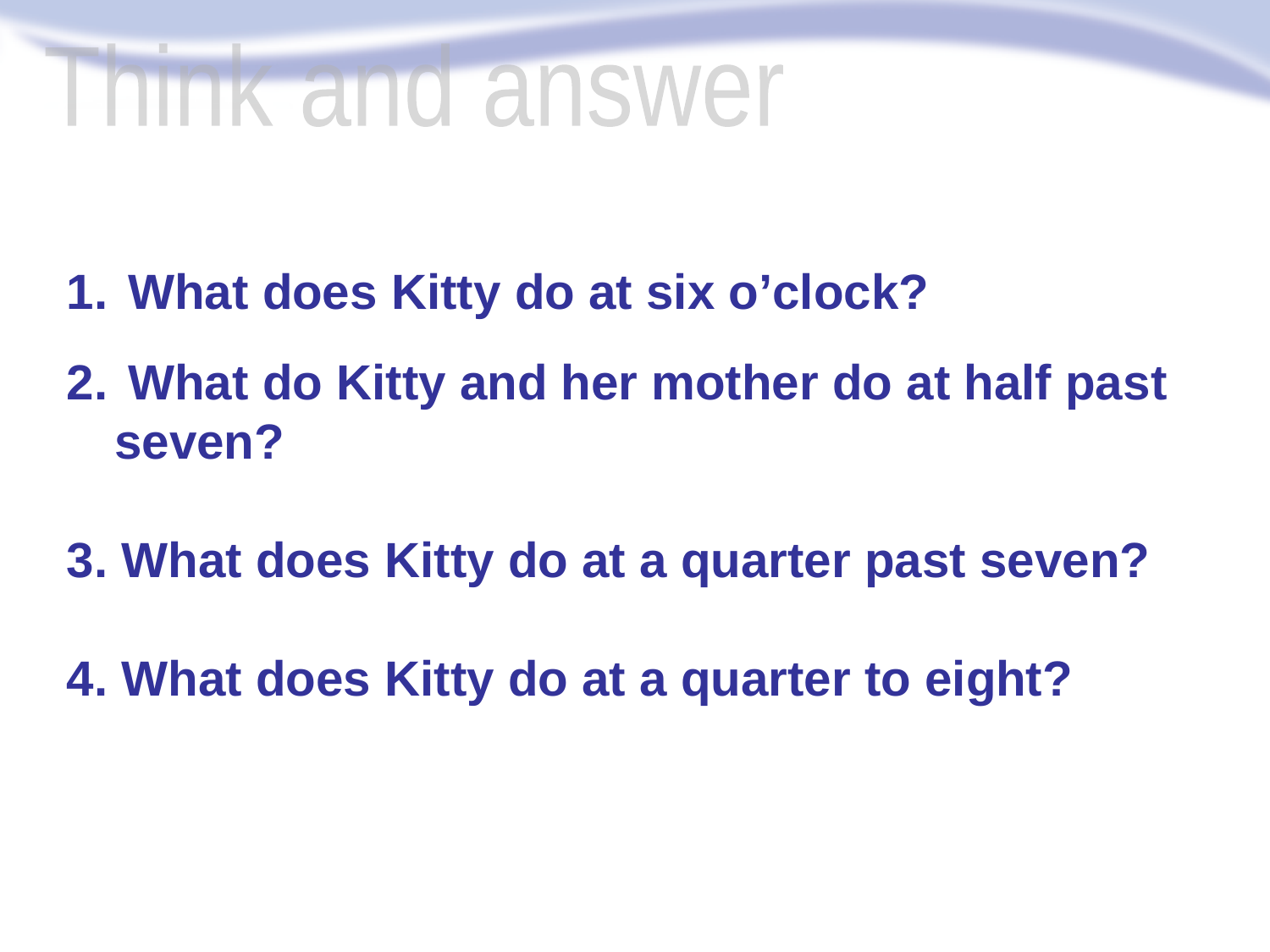

Think and answer
 What does Kitty do at six o’clock?
 What do Kitty and her mother do at half past seven?
3. What does Kitty do at a quarter past seven?
4. What does Kitty do at a quarter to eight?